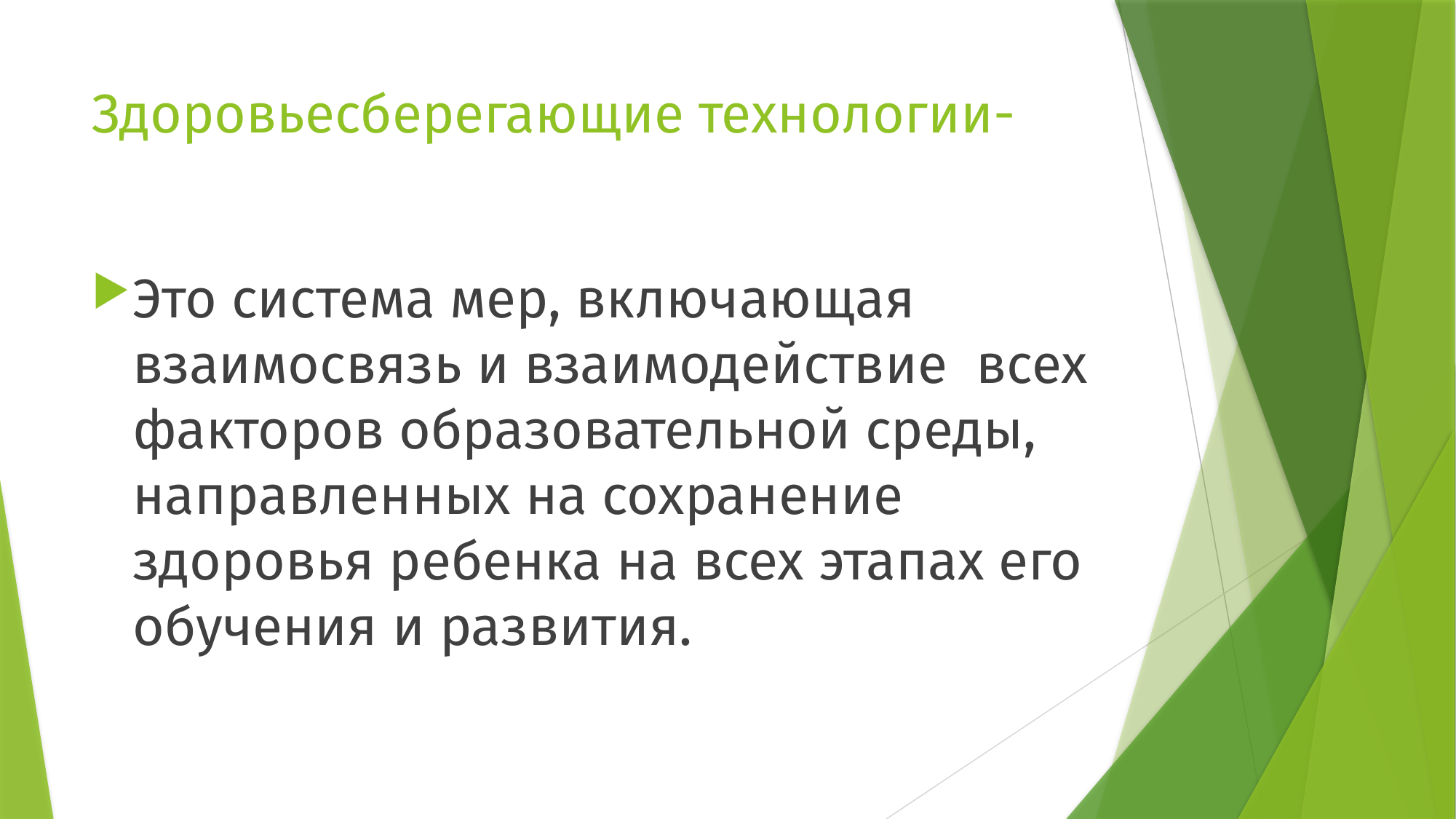

# Здоровьесберегающие технологии-
Это система мер, включающая взаимосвязь и взаимодействие  всех факторов образовательной среды, направленных на сохранение  здоровья ребенка на всех этапах его обучения и развития.